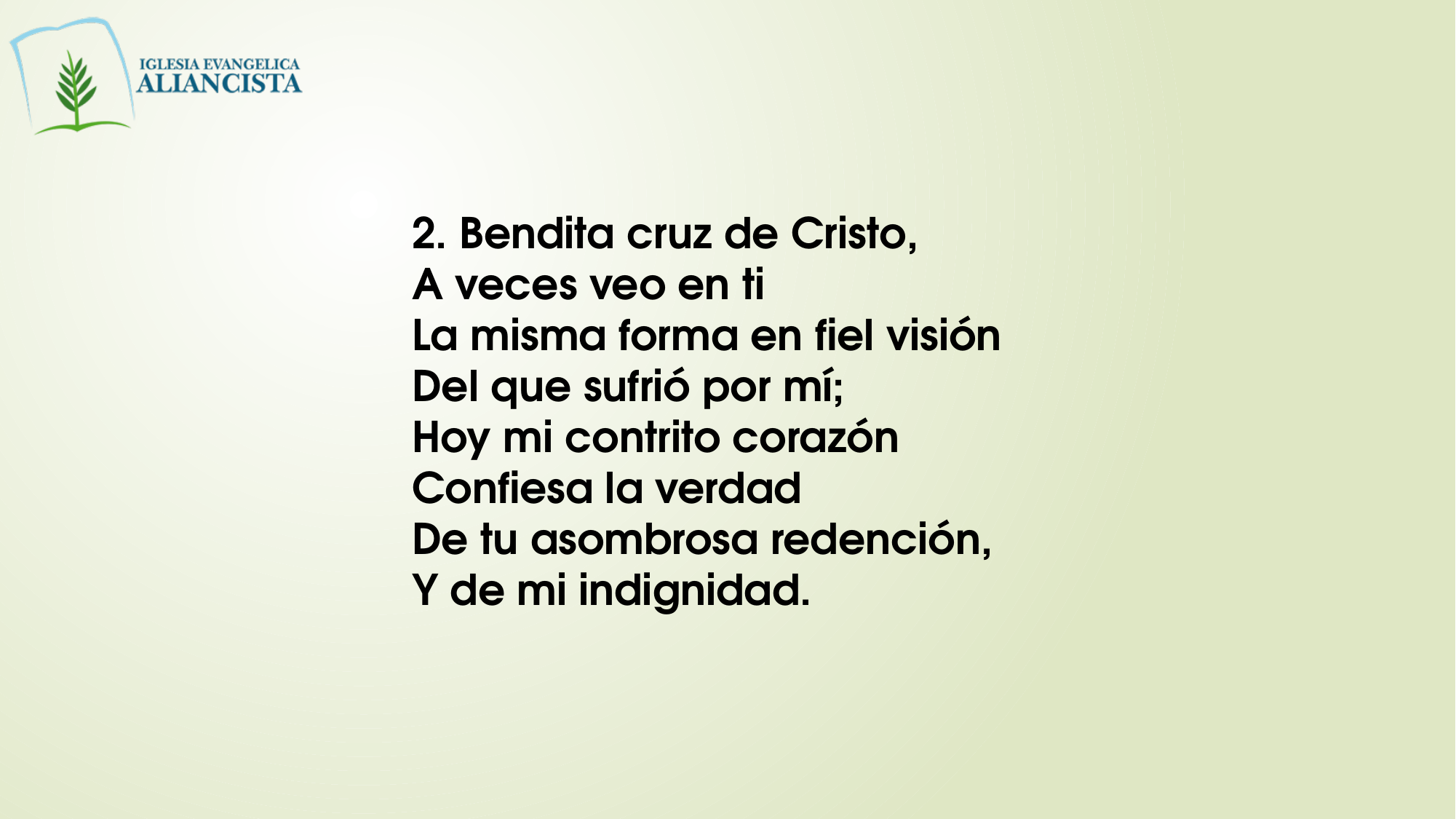

2. Bendita cruz de Cristo,
A veces veo en ti
La misma forma en fiel visión
Del que sufrió por mí;
Hoy mi contrito corazón
Confiesa la verdad
De tu asombrosa redención,
Y de mi indignidad.